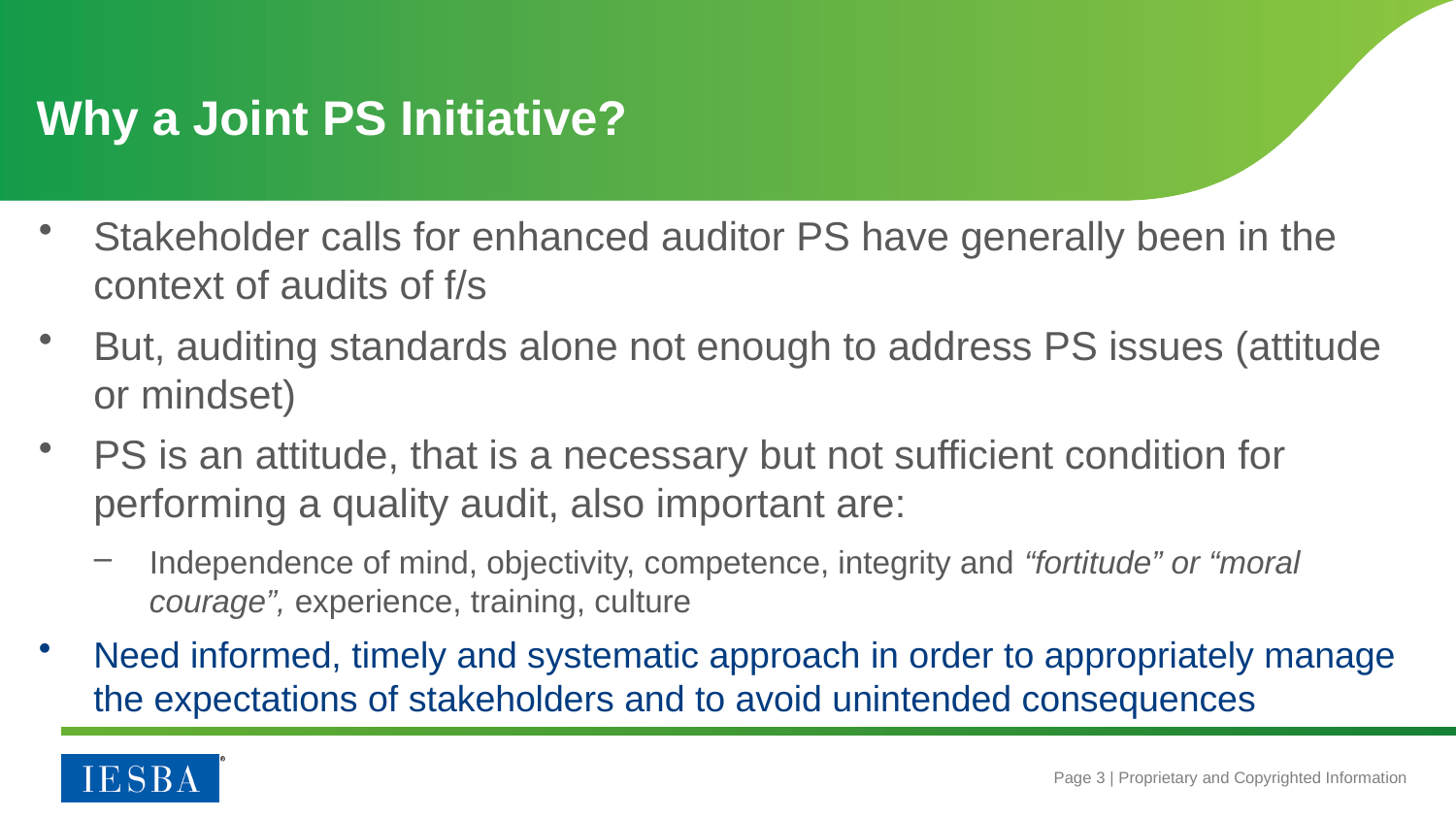

# Why a Joint PS Initiative?
Stakeholder calls for enhanced auditor PS have generally been in the context of audits of f/s
But, auditing standards alone not enough to address PS issues (attitude or mindset)
PS is an attitude, that is a necessary but not sufficient condition for performing a quality audit, also important are:
Independence of mind, objectivity, competence, integrity and “fortitude” or “moral courage”, experience, training, culture
Need informed, timely and systematic approach in order to appropriately manage the expectations of stakeholders and to avoid unintended consequences